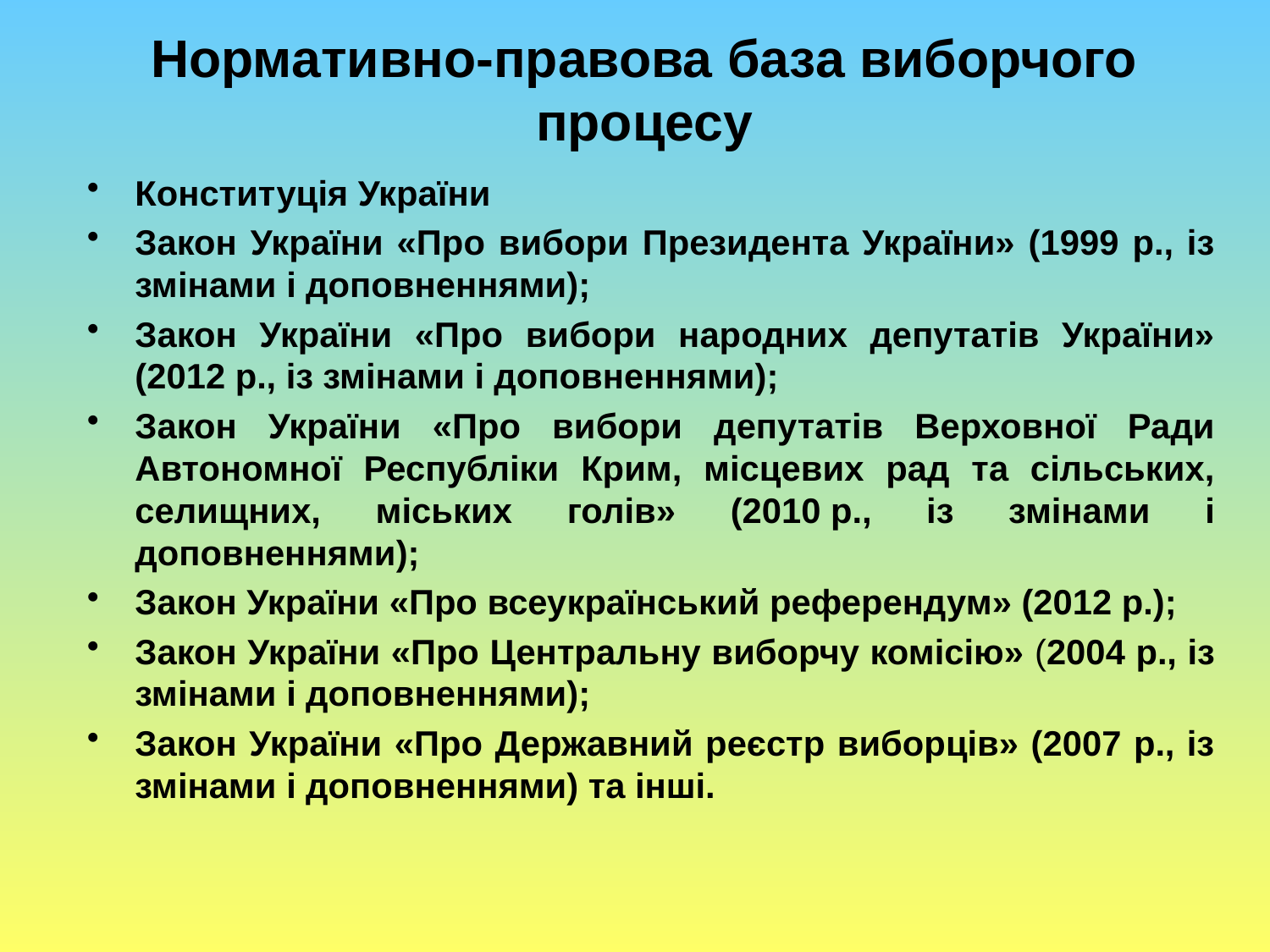

# Нормативно-правова база виборчого процесу

Конституція України
Закон України «Про вибори Президента України» (1999 р., із змінами і доповненнями);
Закон України «Про вибори народних депутатів України» (2012 р., із змінами і доповненнями);
Закон України «Про вибори депутатів Верховної Ради Автономної Республіки Крим, місцевих рад та сільських, селищних, міських голів» (2010 р., із змінами і доповненнями);
Закон України «Про всеукраїнський референдум» (2012 р.);
Закон України «Про Центральну виборчу комісію» (2004 р., із змінами і доповненнями);
Закон України «Про Державний реєстр виборців» (2007 р., із змінами і доповненнями) та інші.